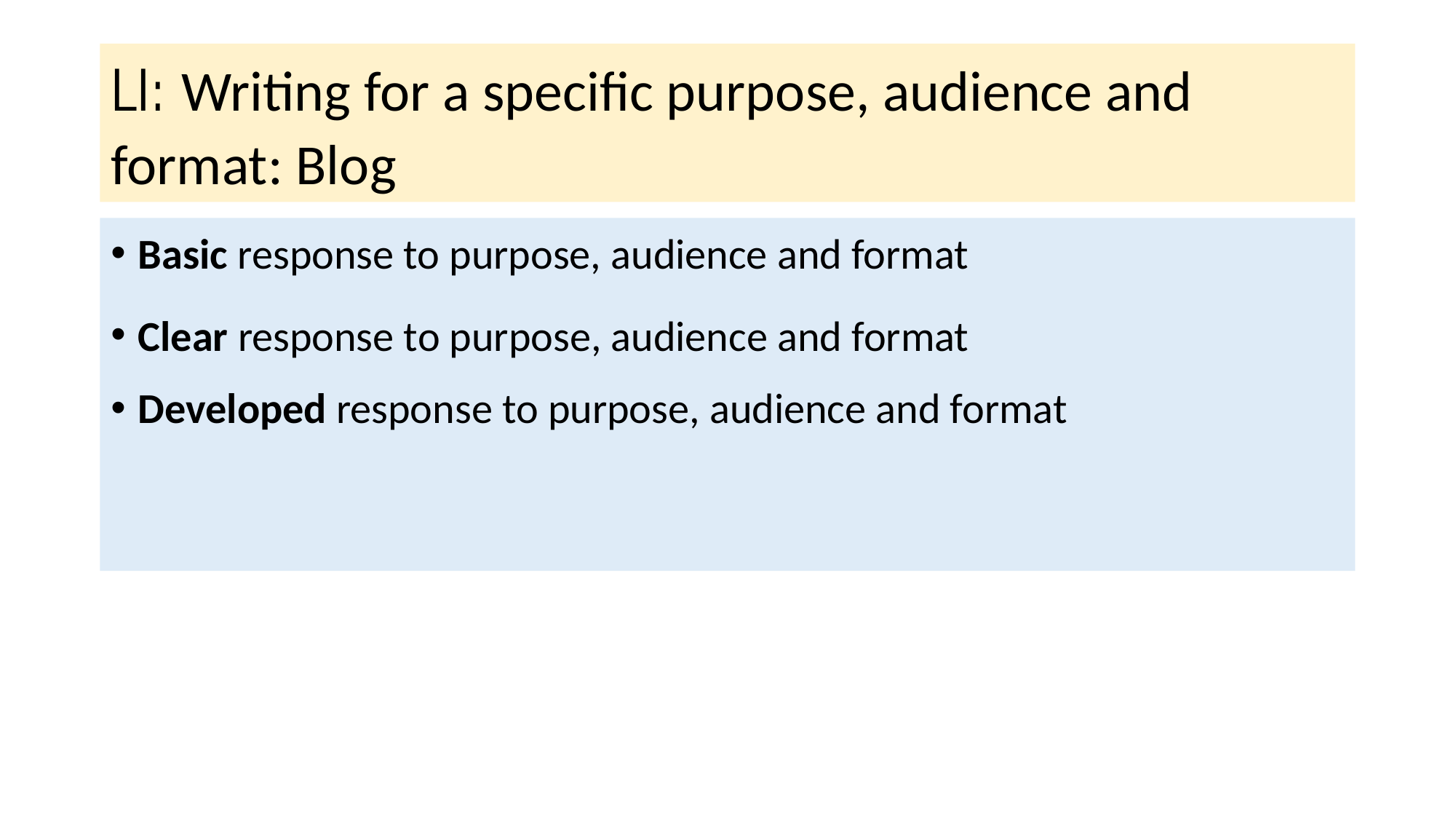

# LI: Writing for a specific purpose, audience and format: Blog
Basic response to purpose, audience and format
Clear response to purpose, audience and format
Developed response to purpose, audience and format